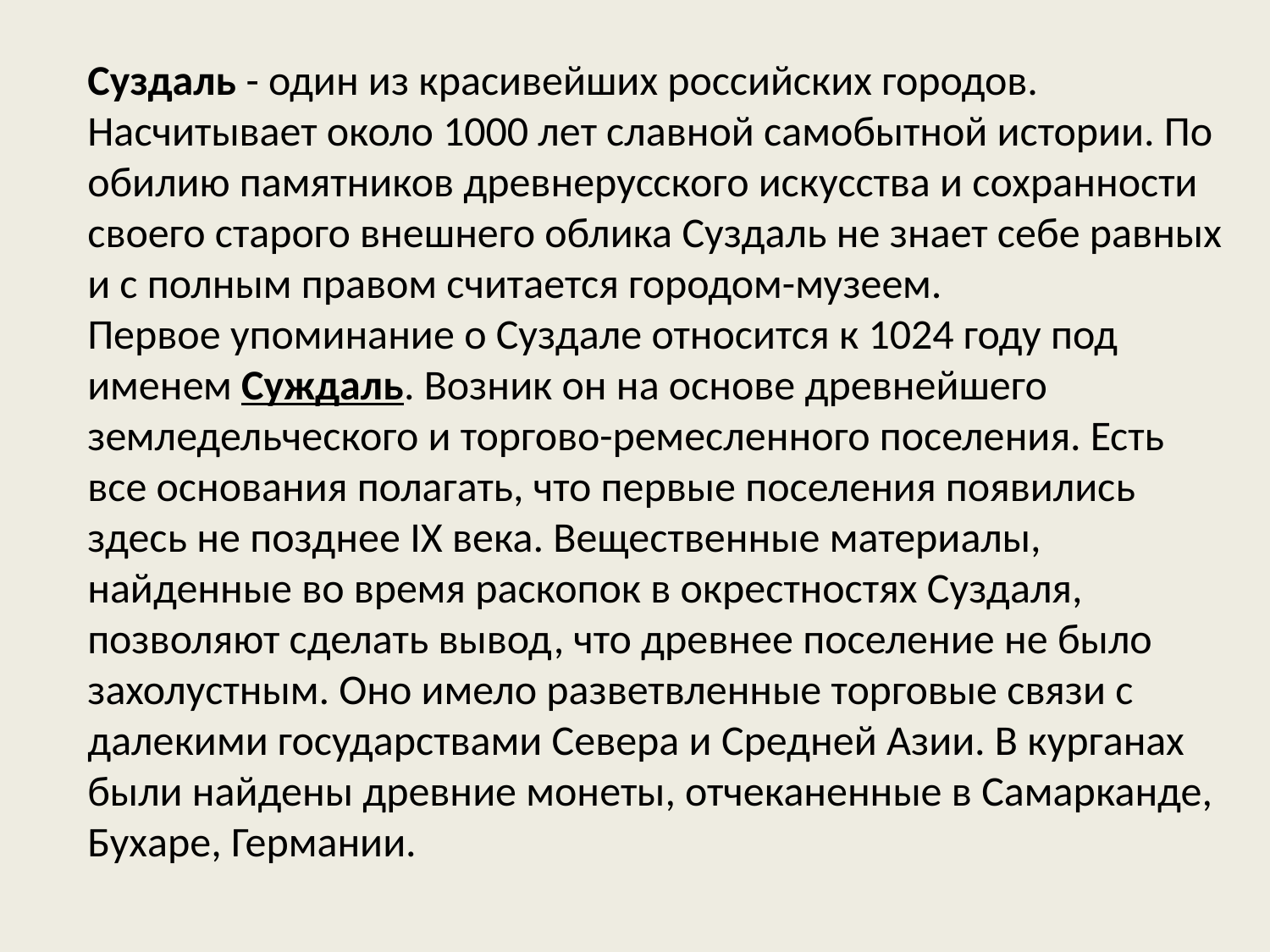

Суздаль - один из красивейших российских городов. Насчитывает около 1000 лет славной самобытной истории. По обилию памятников древнерусского искусства и сохранности своего старого внешнего облика Суздаль не знает себе равных и с полным правом считается городом-музеем.
Первое упоминание о Суздале относится к 1024 году под именем Суждаль. Возник он на основе древнейшего земледельческого и торгово-ремесленного поселения. Есть все основания полагать, что первые поселения появились здесь не позднее IX века. Вещественные материалы, найденные во время раскопок в окрестностях Суздаля, позволяют сделать вывод, что древнее поселение не было захолустным. Оно имело разветвленные торговые связи с далекими государствами Севера и Средней Азии. В курганах были найдены древние монеты, отчеканенные в Самарканде, Бухаре, Германии.